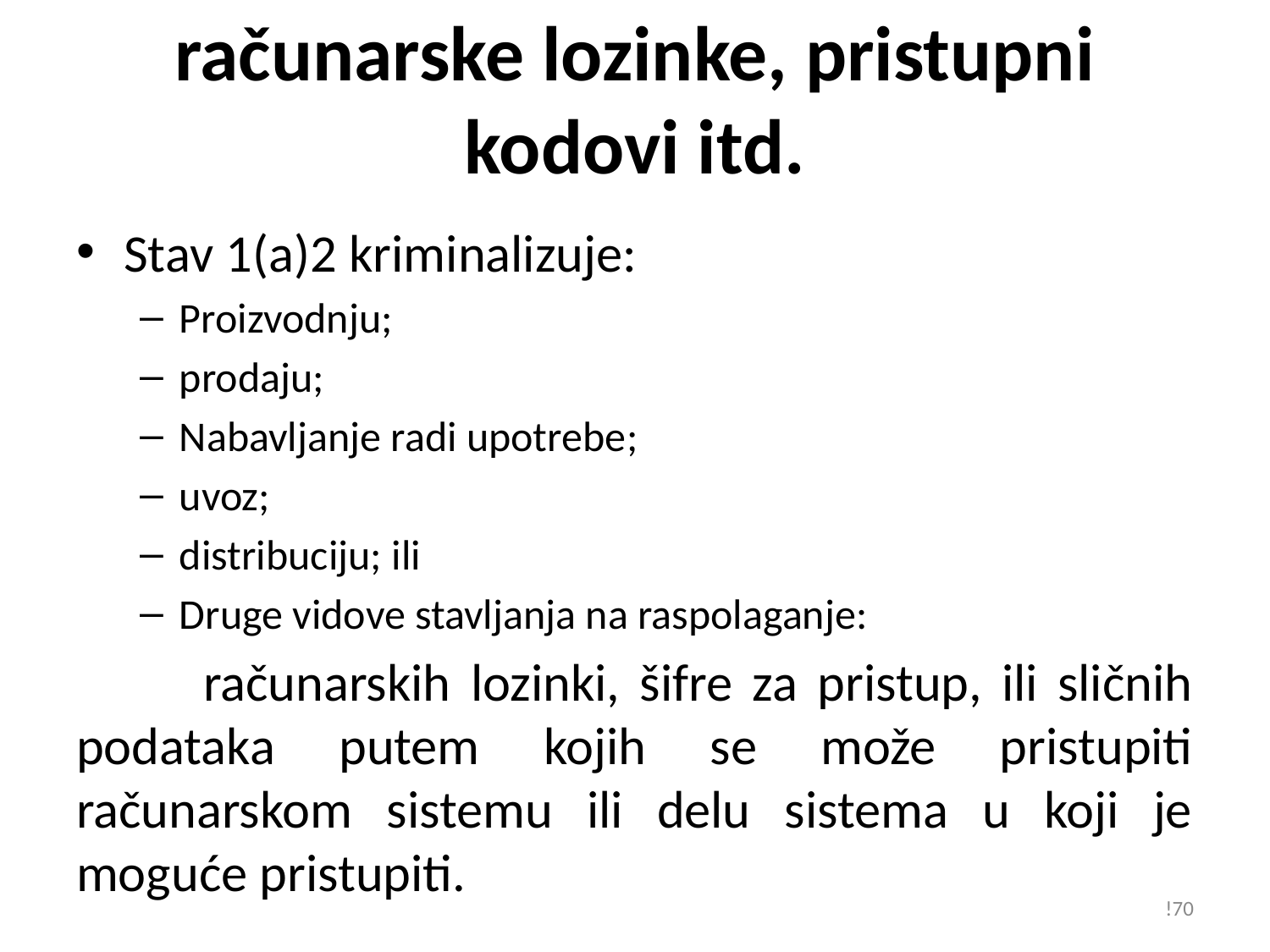

# računarske lozinke, pristupni kodovi itd.
Stav 1(a)2 kriminalizuje:
Proizvodnju;
prodaju;
Nabavljanje radi upotrebe;
uvoz;
distribuciju; ili
Druge vidove stavljanja na raspolaganje:
	računarskih lozinki, šifre za pristup, ili sličnih podataka putem kojih se može pristupiti računarskom sistemu ili delu sistema u koji je moguće pristupiti.
!70